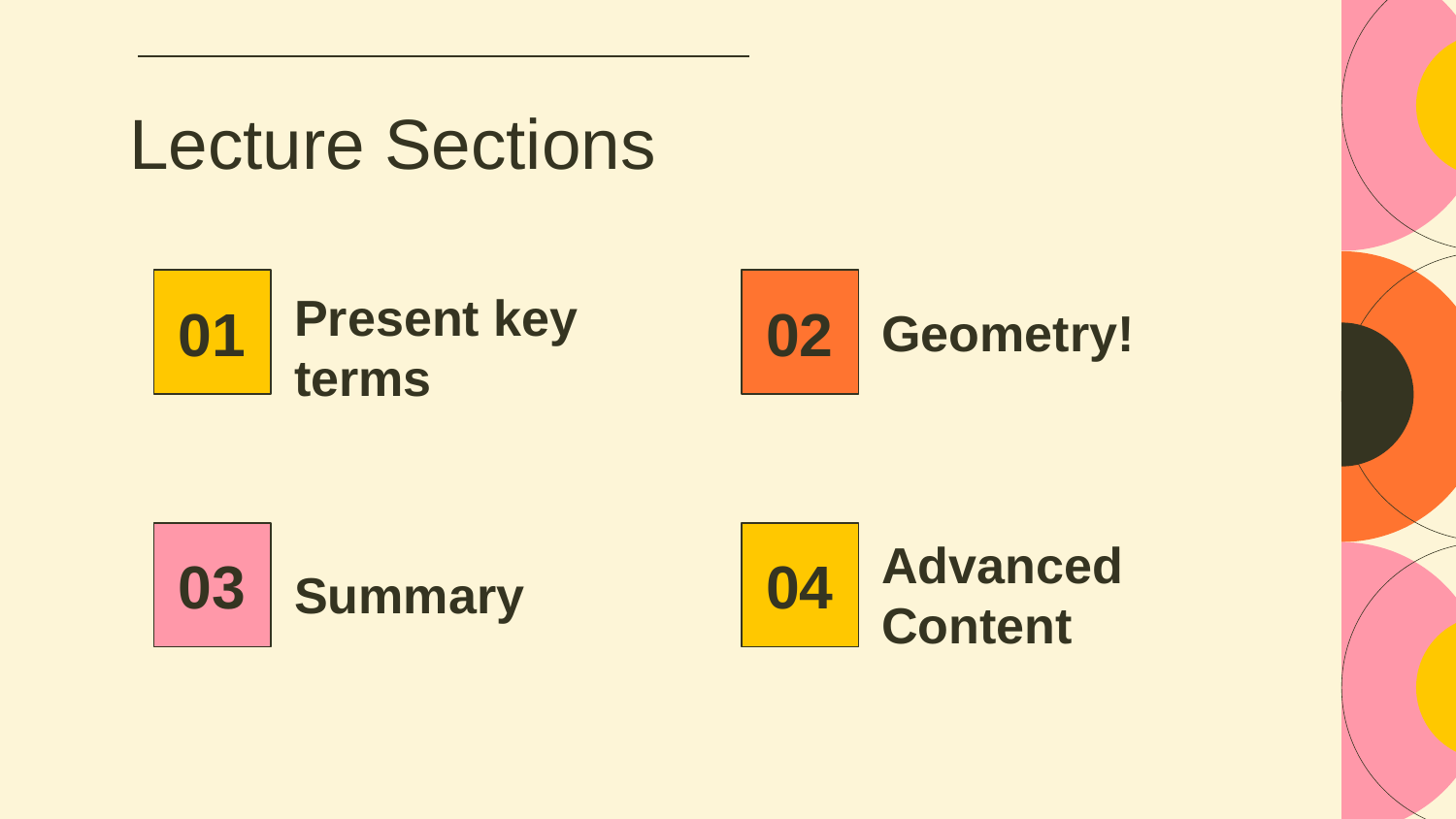

# Lecture Sections

Geometry!
01
02
Present key terms
Summary
03
04
Advanced Content